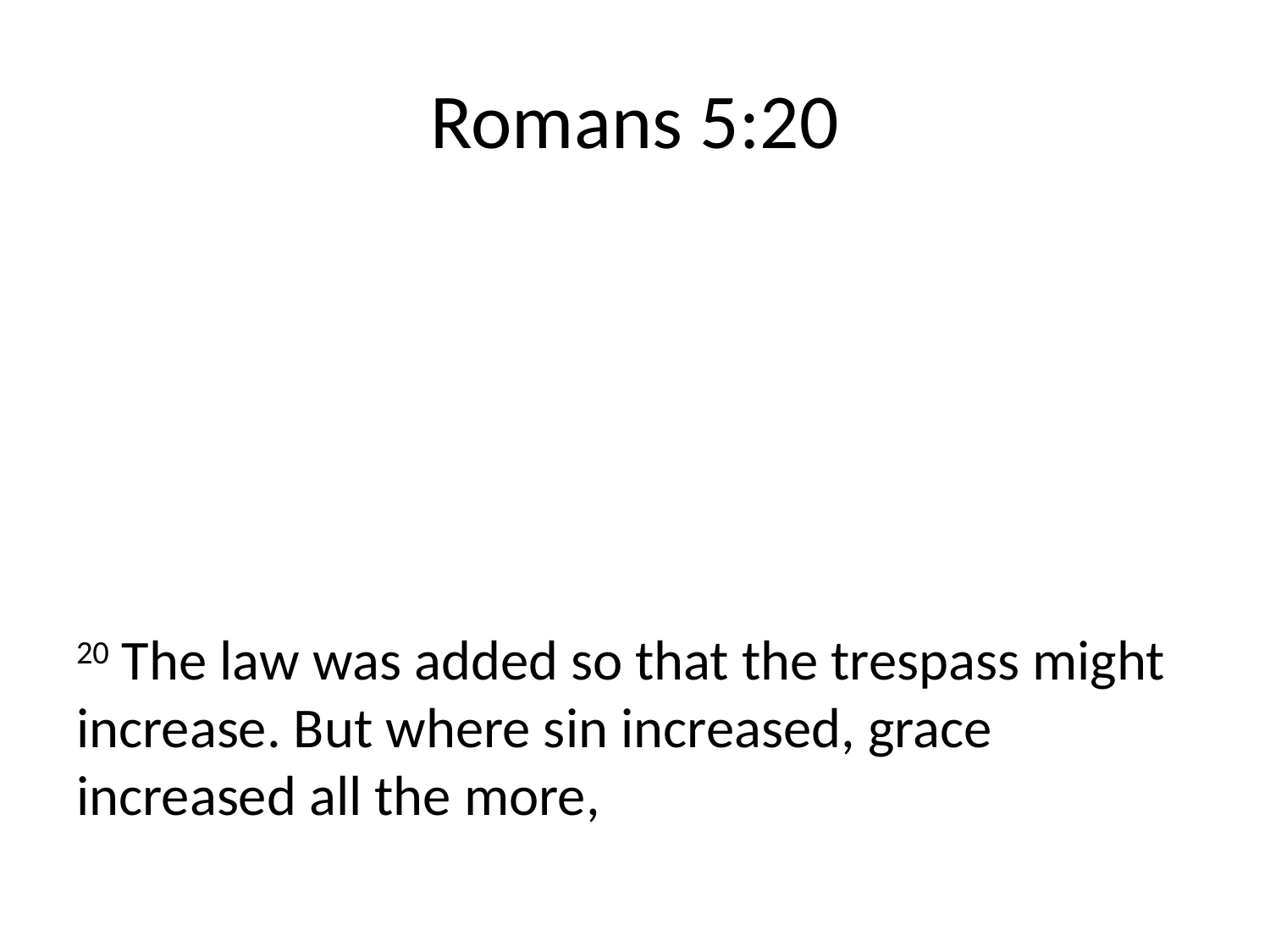

# Romans 5:20

20 The law was added so that the trespass might increase. But where sin increased, grace increased all the more,